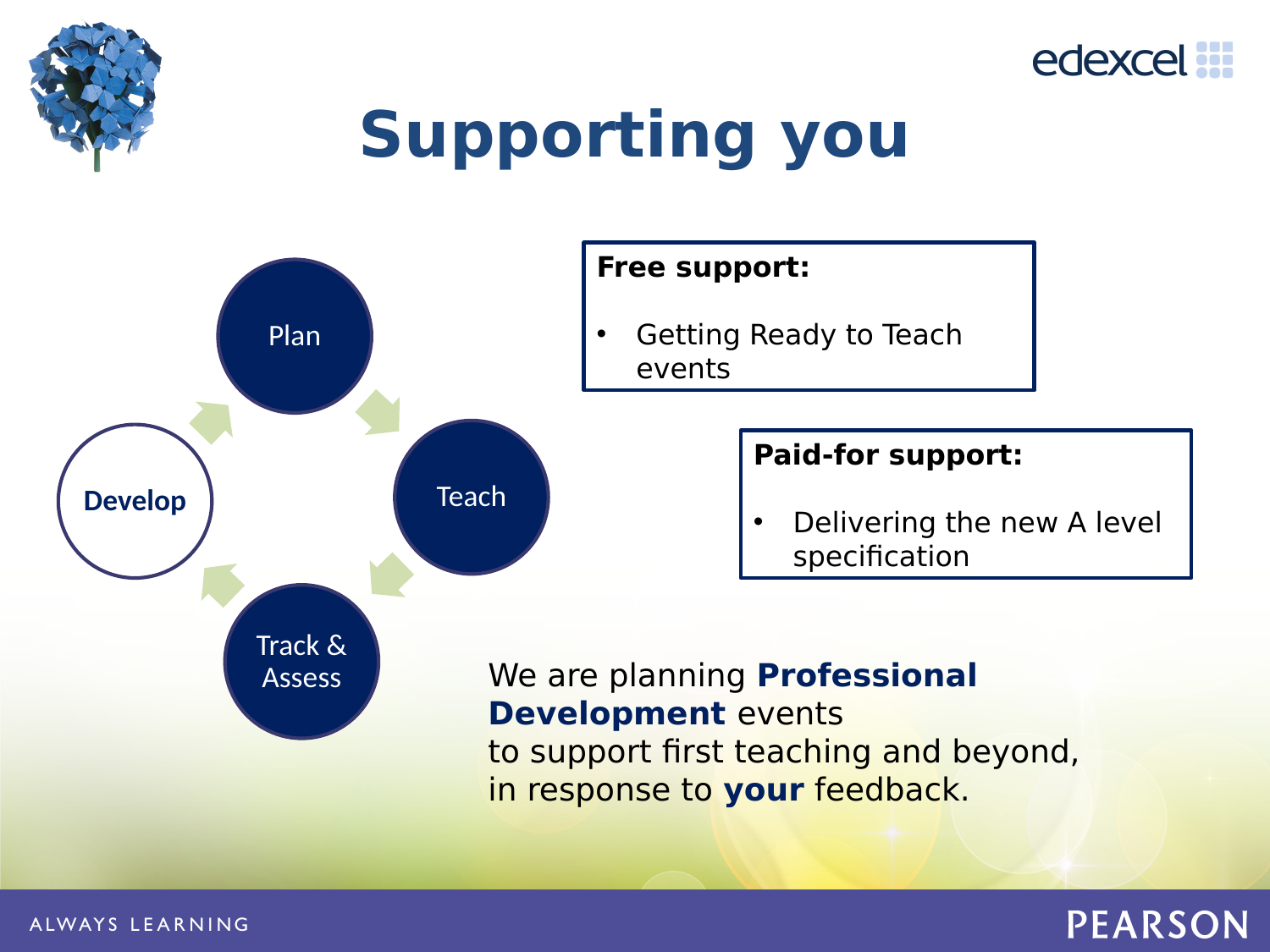

# Supporting you
Free support:

Getting Ready to Teach events
Plan

Teach

Track & Assess

Develop

Paid-for support:

Delivering the new A level specification
We are planning Professional Development events
to support first teaching and beyond, in response to your feedback.